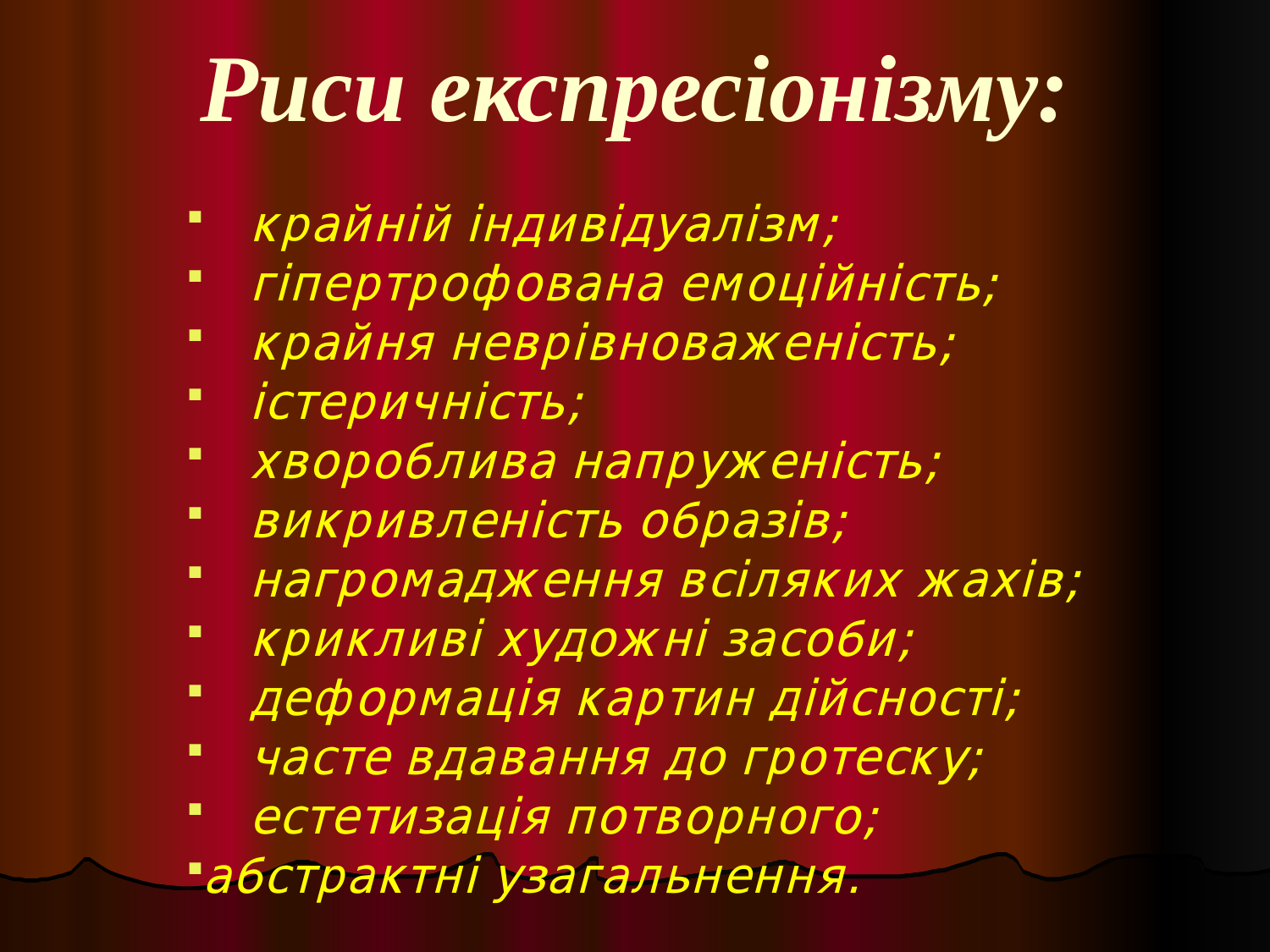

# Риси експресіонізму:

	крайній індивідуалізм;
	гіпертрофована емоційність;
	крайня неврівноваженість;
	істеричність;
	хвороблива напруженість;
	викривленість образів;
	нагромадження всіляких жахів;
	крикливі художні засоби;
	деформація картин дійсності;
	часте вдавання до гротеску;
	естетизація потворного;
абстрактні узагальнення.